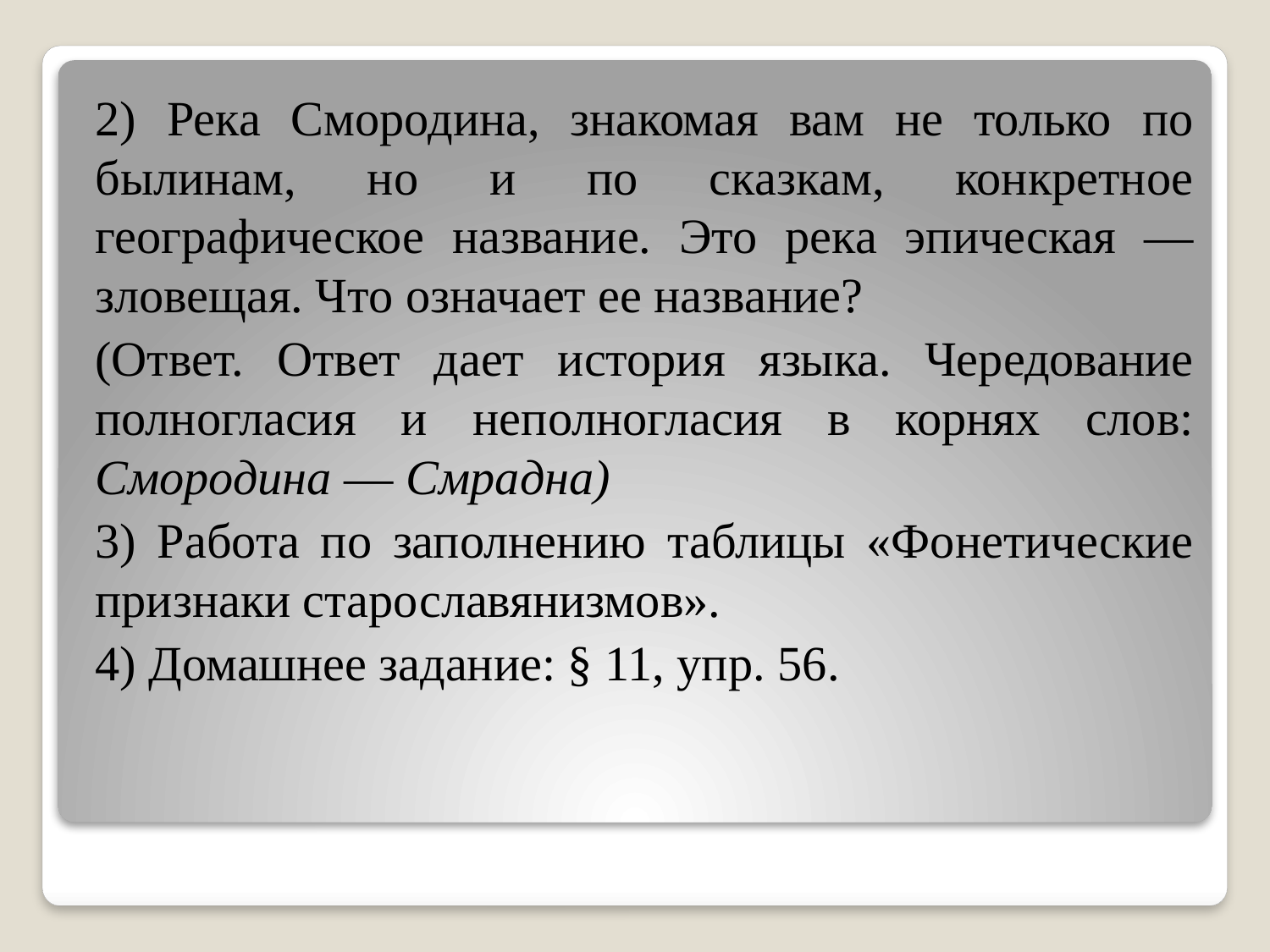

2) Река Смородина, знакомая вам не только по былинам, но и по сказкам, конкретное географическое название. Это река эпическая — зловещая. Что означает ее название?
(Ответ. Ответ дает история языка. Чередование полногласия и не­полногласия в корнях слов: Смородина — Смрадна)
3) Работа по заполнению таблицы «Фонетические признаки старославянизмов».
4) Домашнее задание: § 11, упр. 56.